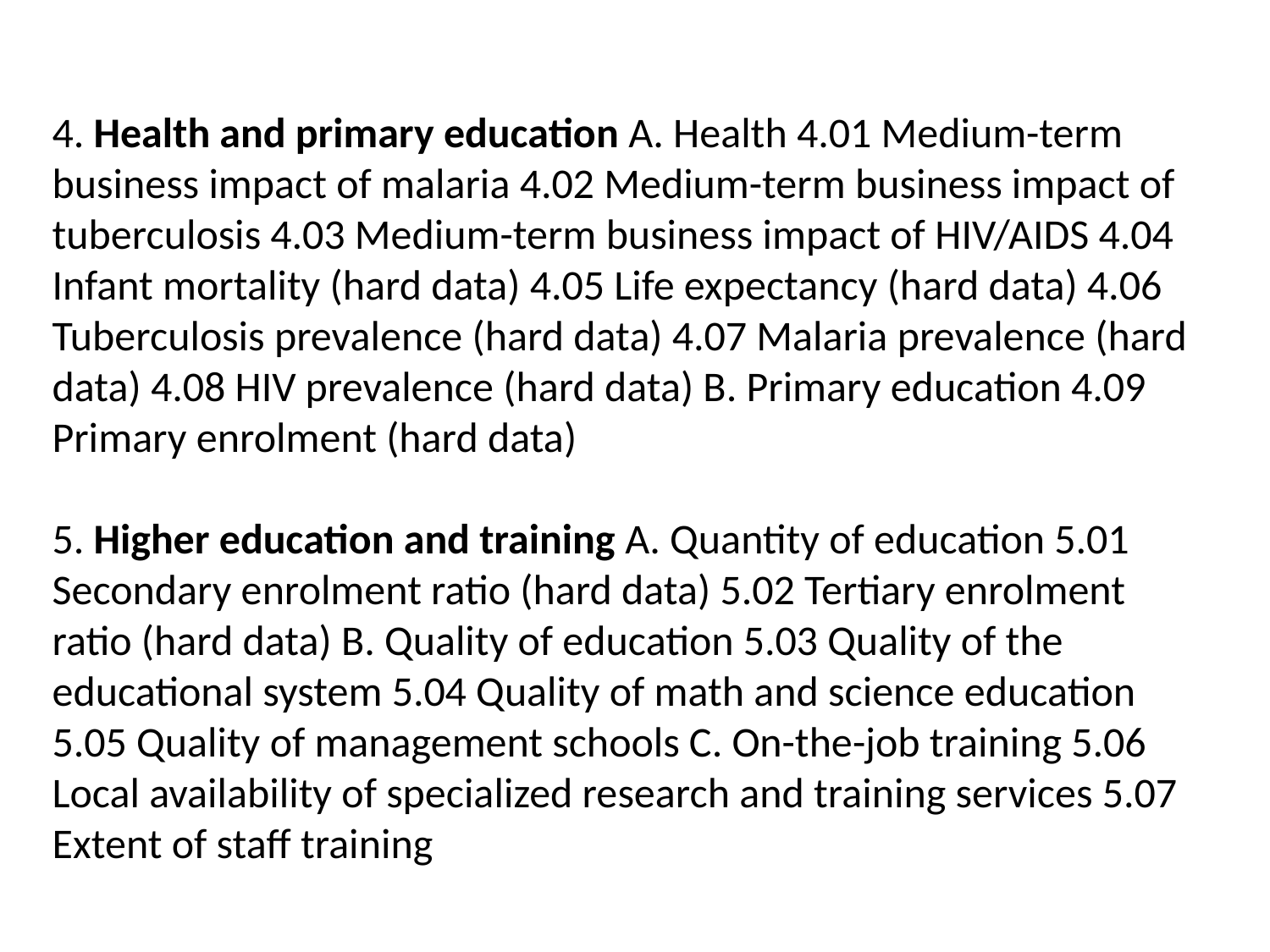

4. Health and primary education A. Health 4.01 Medium-term business impact of malaria 4.02 Medium-term business impact of tuberculosis 4.03 Medium-term business impact of HIV/AIDS 4.04 Infant mortality (hard data) 4.05 Life expectancy (hard data) 4.06 Tuberculosis prevalence (hard data) 4.07 Malaria prevalence (hard data) 4.08 HIV prevalence (hard data) B. Primary education 4.09 Primary enrolment (hard data)

5. Higher education and training A. Quantity of education 5.01 Secondary enrolment ratio (hard data) 5.02 Tertiary enrolment ratio (hard data) B. Quality of education 5.03 Quality of the educational system 5.04 Quality of math and science education 5.05 Quality of management schools C. On-the-job training 5.06 Local availability of specialized research and training services 5.07 Extent of staff training